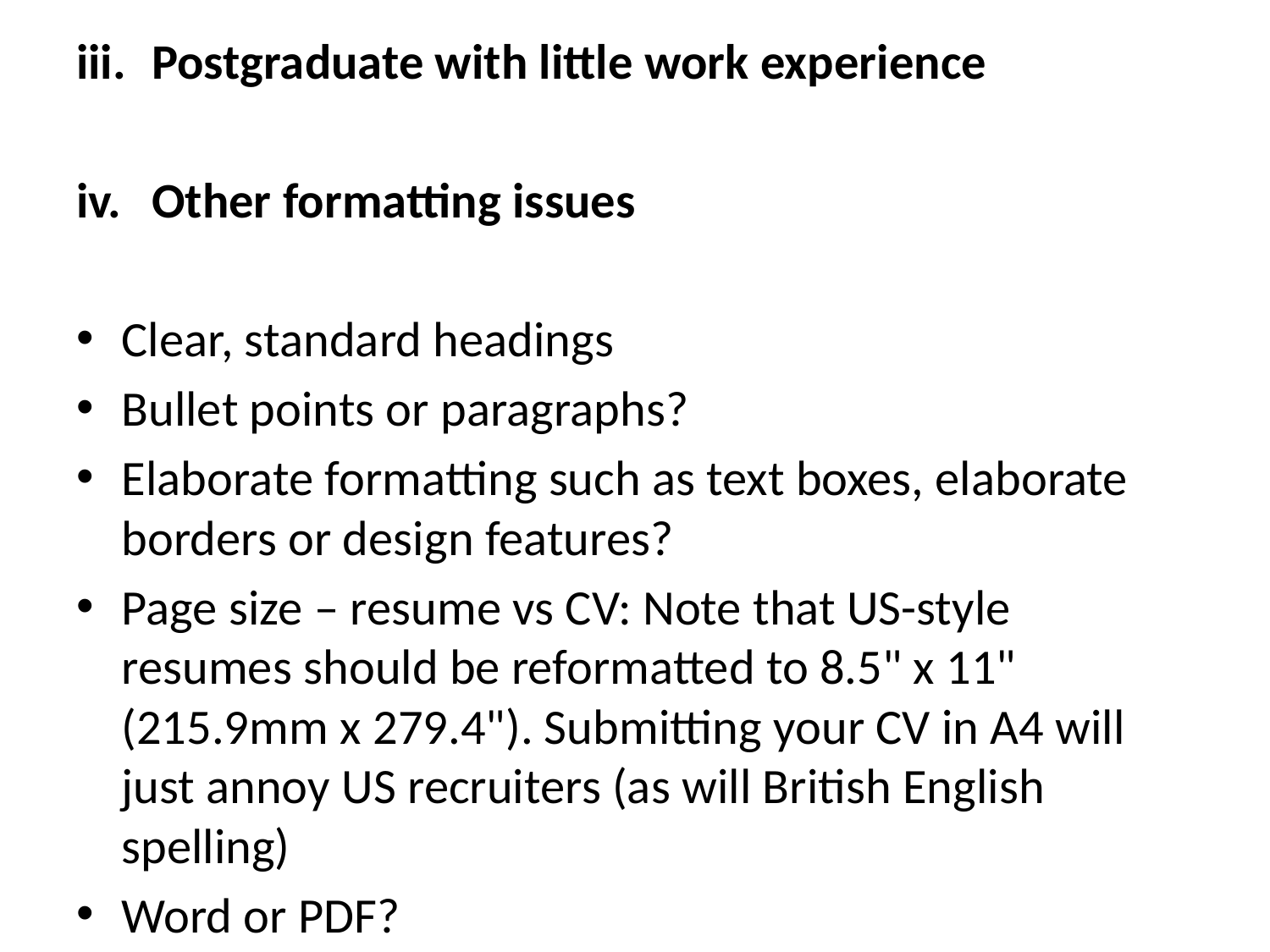

Postgraduate with little work experience

Other formatting issues

Clear, standard headings
Bullet points or paragraphs?
Elaborate formatting such as text boxes, elaborate borders or design features?
Page size – resume vs CV: Note that US-style resumes should be reformatted to 8.5" x 11" (215.9mm x 279.4"). Submitting your CV in A4 will just annoy US recruiters (as will British English spelling)
Word or PDF?